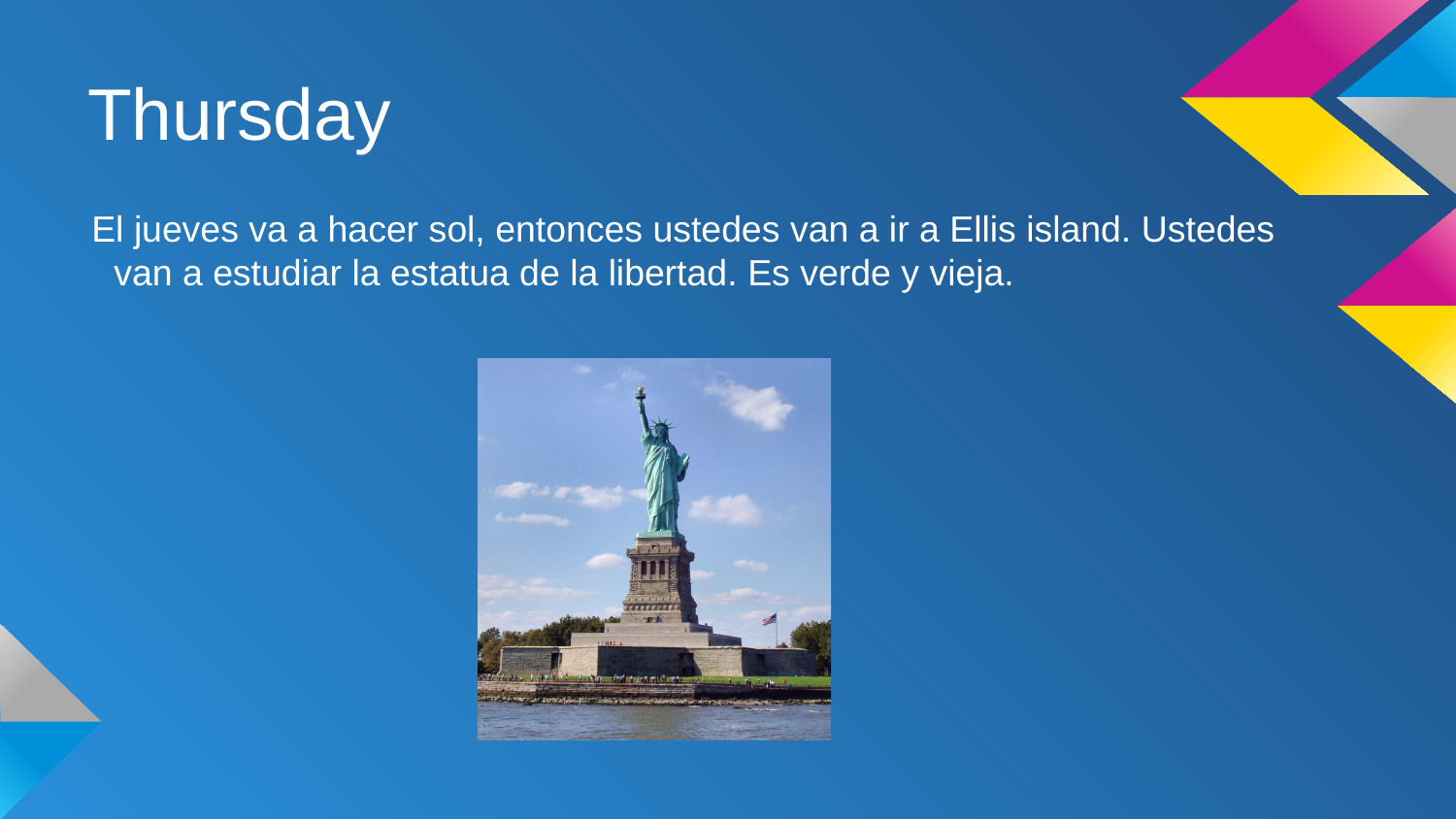

# Thursday

El jueves va a hacer sol, entonces ustedes van a ir a Ellis island. Ustedes van a estudiar la estatua de la libertad. Es verde y vieja.